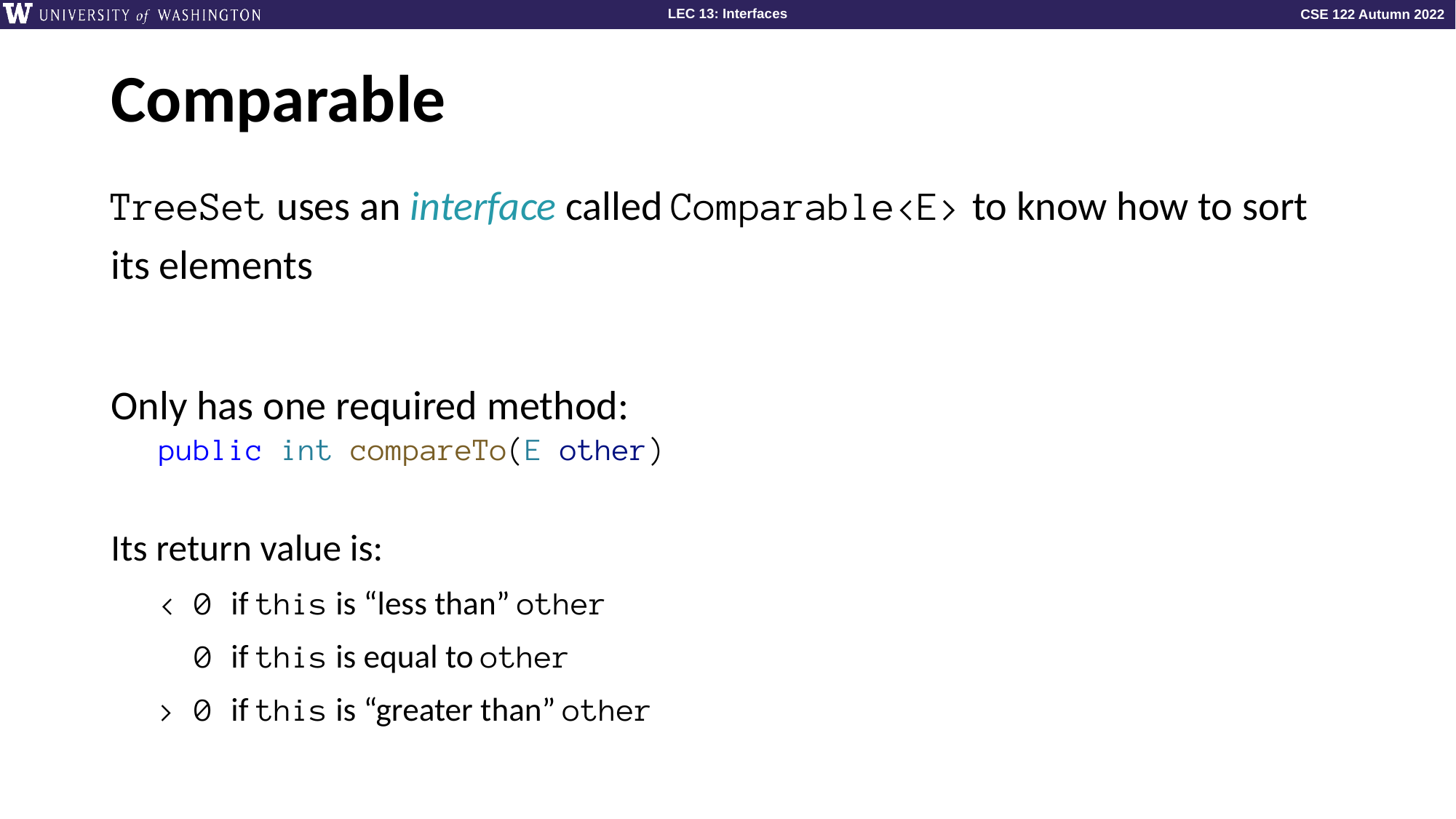

# Comparable
TreeSet uses an interface called Comparable<E> to know how to sort its elements

Only has one required method:
public int compareTo(E other)

Its return value is:
< 0 if this is “less than” other
  0 if this is equal to other
> 0 if this is “greater than” other